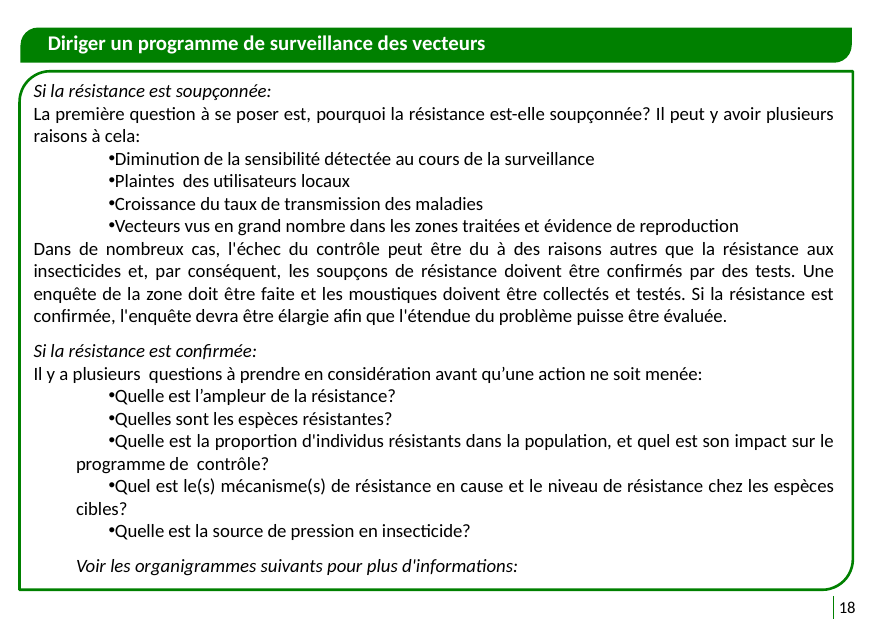

Diriger un programme de surveillance des vecteurs

Si la résistance est soupçonnée:
La première question à se poser est, pourquoi la résistance est-elle soupçonnée? Il peut y avoir plusieurs raisons à cela:
Diminution de la sensibilité détectée au cours de la surveillance
Plaintes  des utilisateurs locaux
Croissance du taux de transmission des maladies
Vecteurs vus en grand nombre dans les zones traitées et évidence de reproduction
Dans de nombreux cas, l'échec du contrôle peut être du à des raisons autres que la résistance aux insecticides et, par conséquent, les soupçons de résistance doivent être confirmés par des tests. Une enquête de la zone doit être faite et les moustiques doivent être collectés et testés. Si la résistance est confirmée, l'enquête devra être élargie afin que l'étendue du problème puisse être évaluée.

Si la résistance est confirmée:
Il y a plusieurs  questions à prendre en considération avant qu’une action ne soit menée:
Quelle est l’ampleur de la résistance?
Quelles sont les espèces résistantes?
Quelle est la proportion d'individus résistants dans la population, et quel est son impact sur le programme de  contrôle?
Quel est le(s) mécanisme(s) de résistance en cause et le niveau de résistance chez les espèces cibles?
Quelle est la source de pression en insecticide?

Voir les organigrammes suivants pour plus d'informations:

18